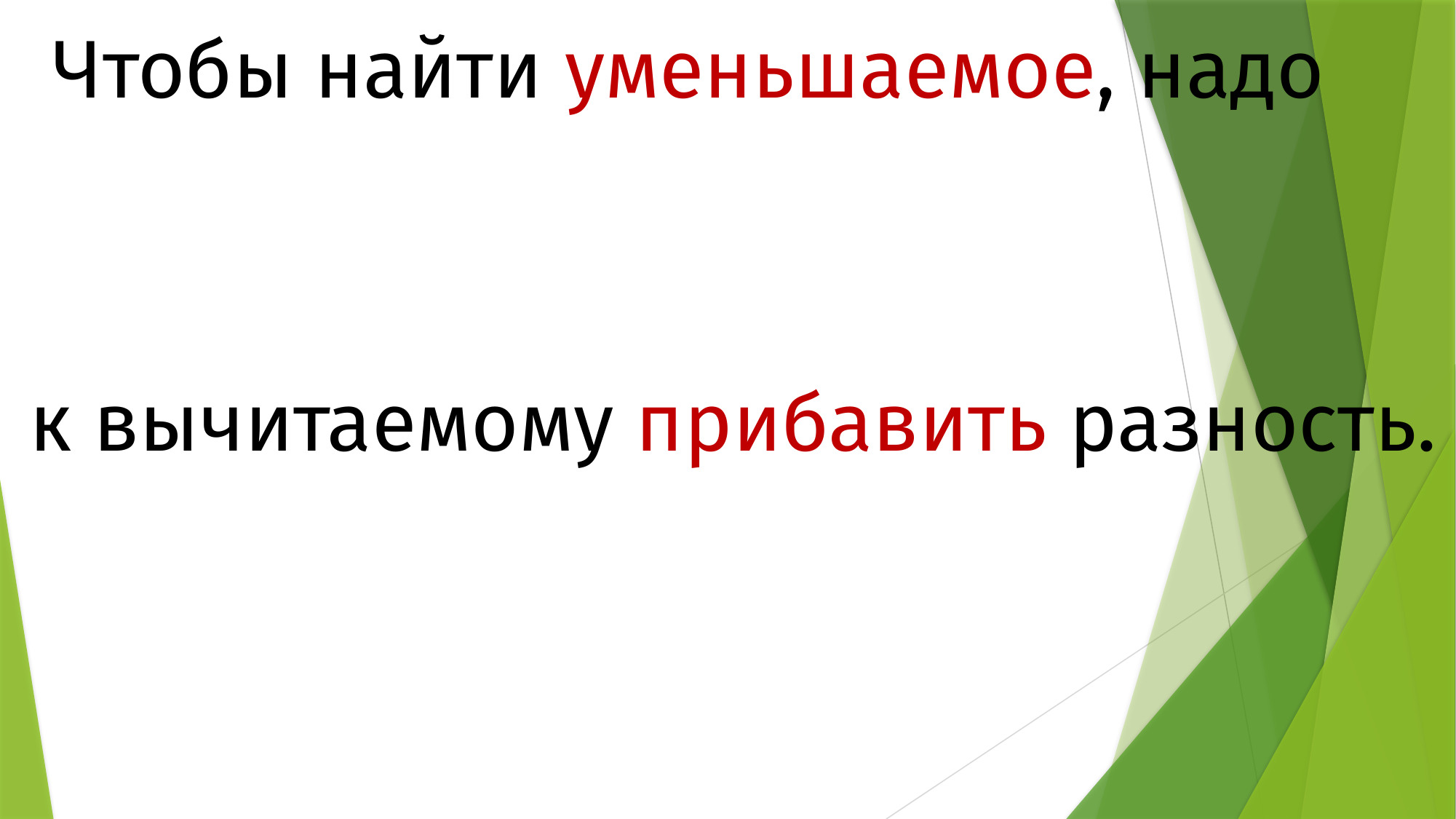

Чтобы найти уменьшаемое, надо
к вычитаемому прибавить разность.